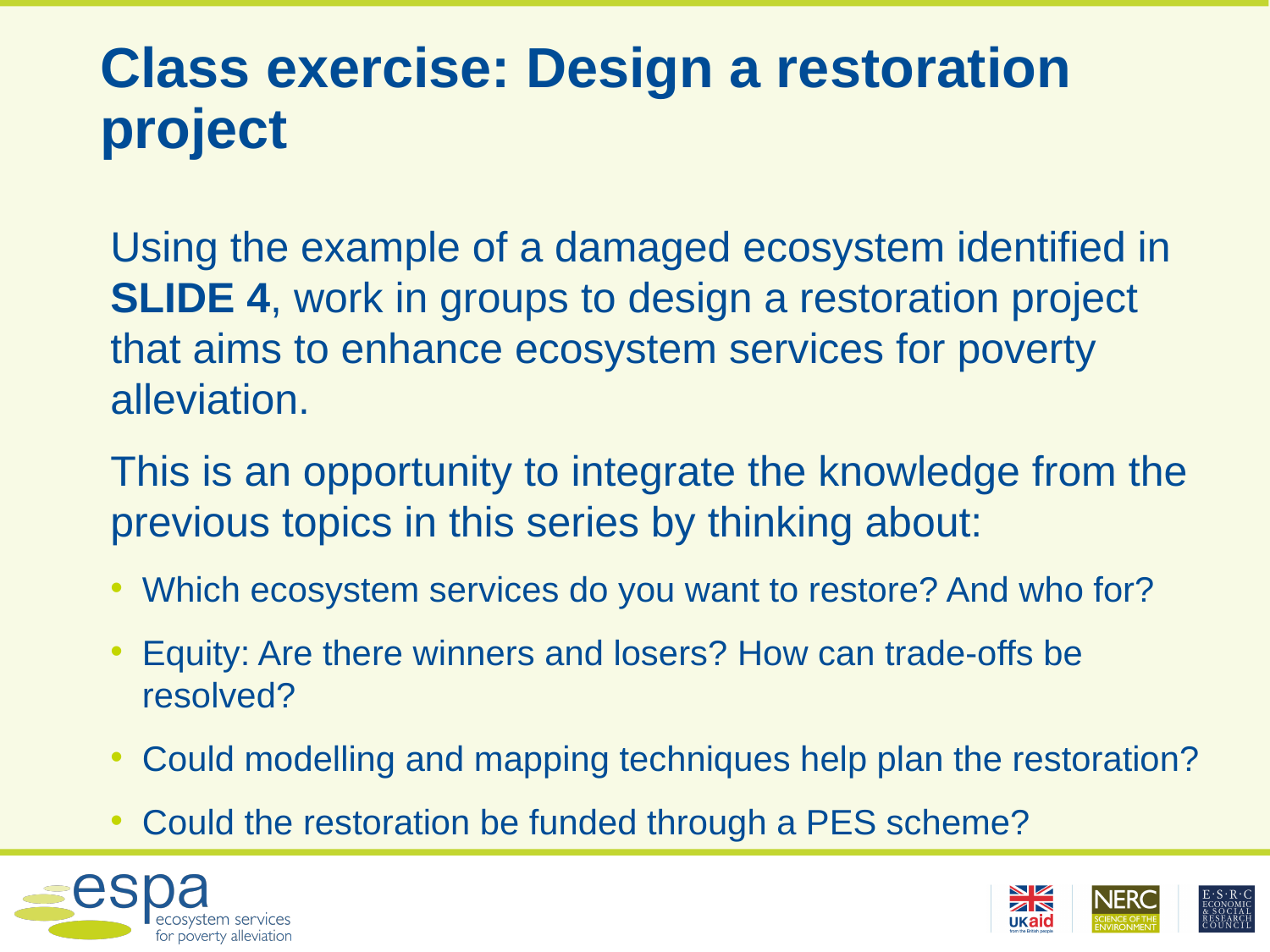

# Class exercise: Design a restoration project
Using the example of a damaged ecosystem identified in SLIDE 4, work in groups to design a restoration project that aims to enhance ecosystem services for poverty alleviation.
This is an opportunity to integrate the knowledge from the previous topics in this series by thinking about:
Which ecosystem services do you want to restore? And who for?
Equity: Are there winners and losers? How can trade-offs be resolved?
Could modelling and mapping techniques help plan the restoration?
Could the restoration be funded through a PES scheme?